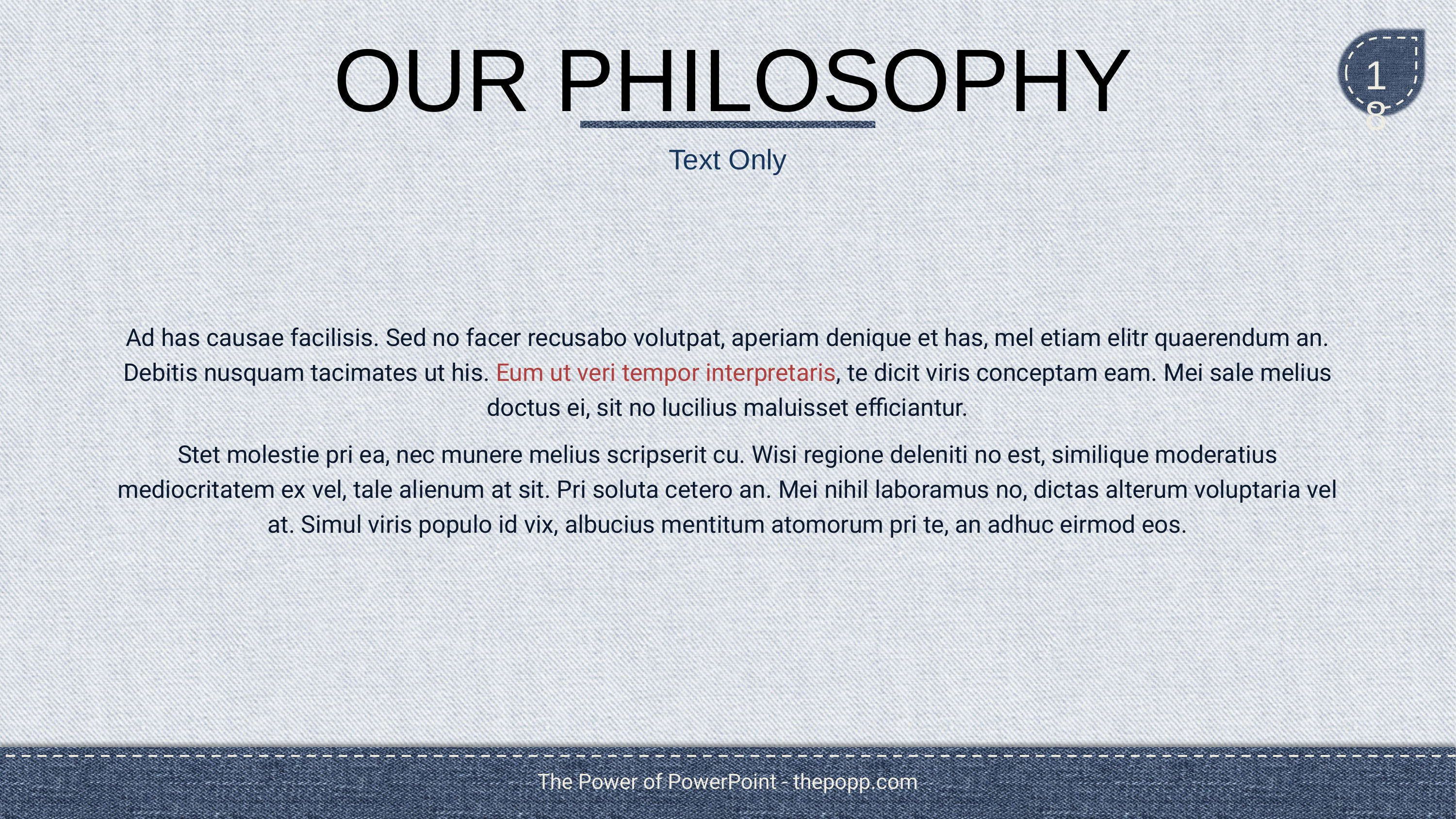

# OUR PHILOSOPHY
18
Text Only
Ad has causae facilisis. Sed no facer recusabo volutpat, aperiam denique et has, mel etiam elitr quaerendum an. Debitis nusquam tacimates ut his. Eum ut veri tempor interpretaris, te dicit viris conceptam eam. Mei sale melius doctus ei, sit no lucilius maluisset efficiantur.
Stet molestie pri ea, nec munere melius scripserit cu. Wisi regione deleniti no est, similique moderatius mediocritatem ex vel, tale alienum at sit. Pri soluta cetero an. Mei nihil laboramus no, dictas alterum voluptaria vel at. Simul viris populo id vix, albucius mentitum atomorum pri te, an adhuc eirmod eos.
The Power of PowerPoint - thepopp.com